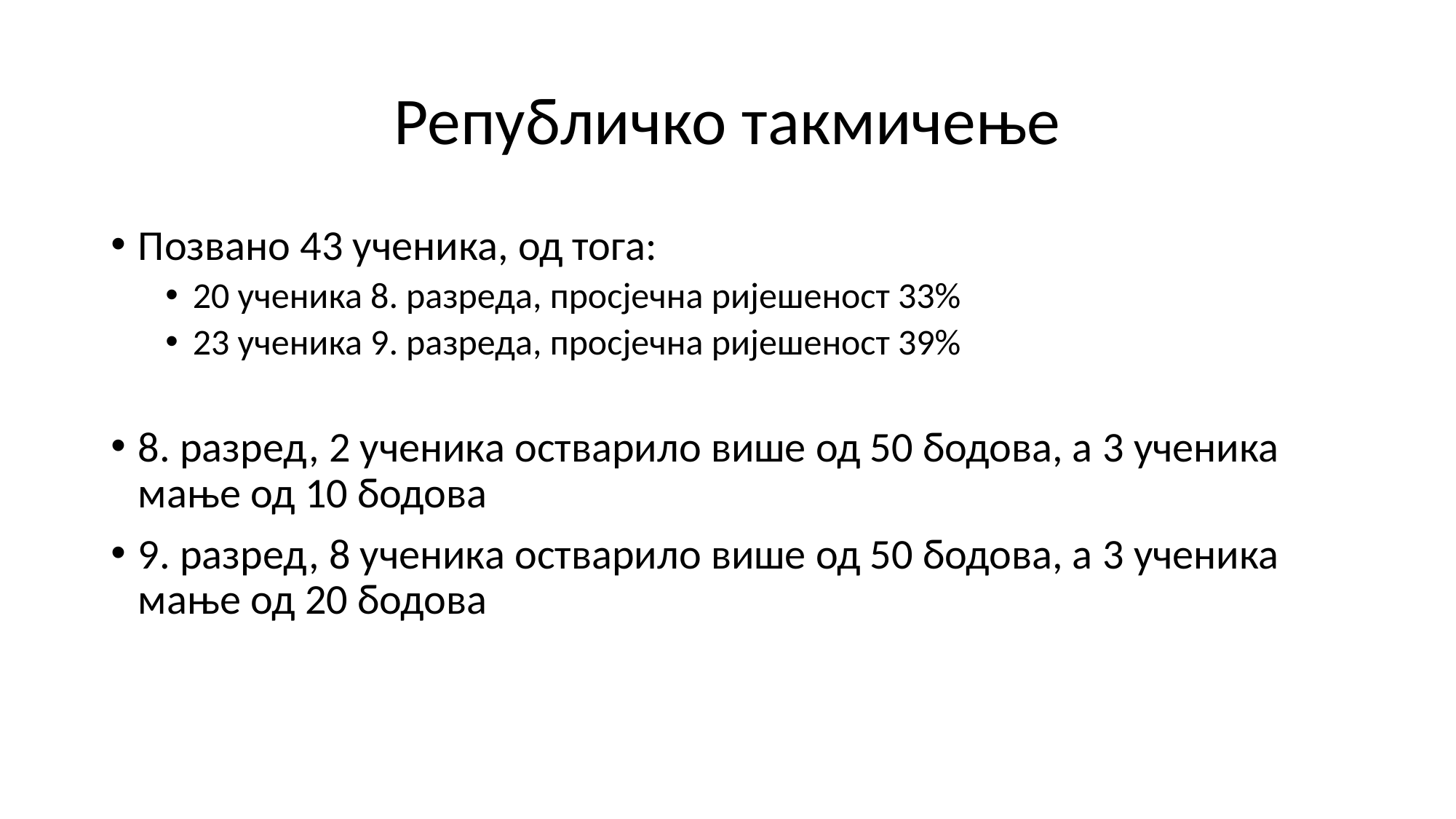

# Републичко такмичење
Позвано 43 ученика, од тога:
20 ученика 8. разреда, просјечна ријешеност 33%
23 ученика 9. разреда, просјечна ријешеност 39%

8. разред, 2 ученика остварило више од 50 бодова, а 3 ученика мање од 10 бодова
9. разред, 8 ученика остварило више од 50 бодова, а 3 ученика мање од 20 бодова